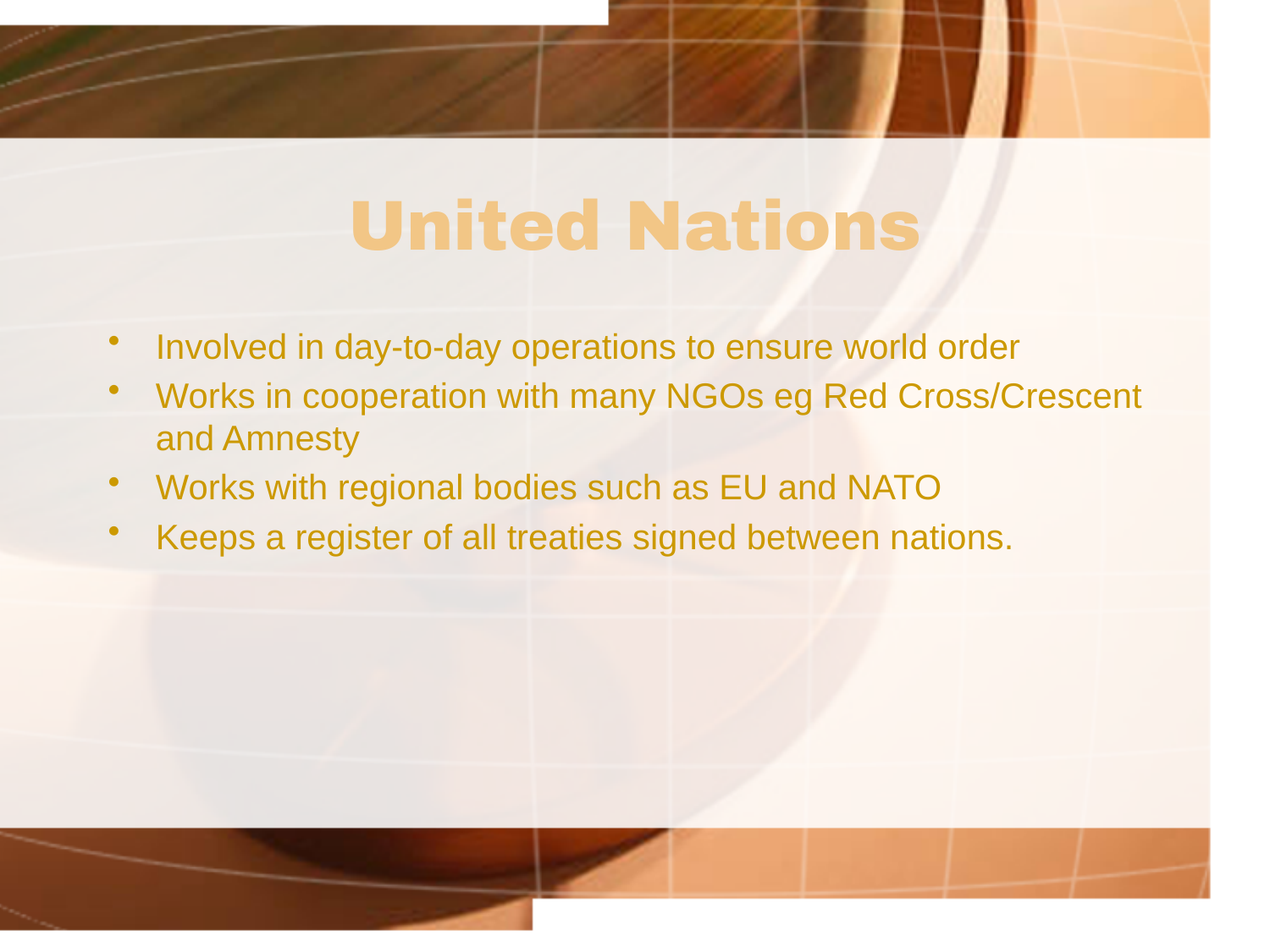

# United Nations
Involved in day-to-day operations to ensure world order
Works in cooperation with many NGOs eg Red Cross/Crescent and Amnesty
Works with regional bodies such as EU and NATO
Keeps a register of all treaties signed between nations.